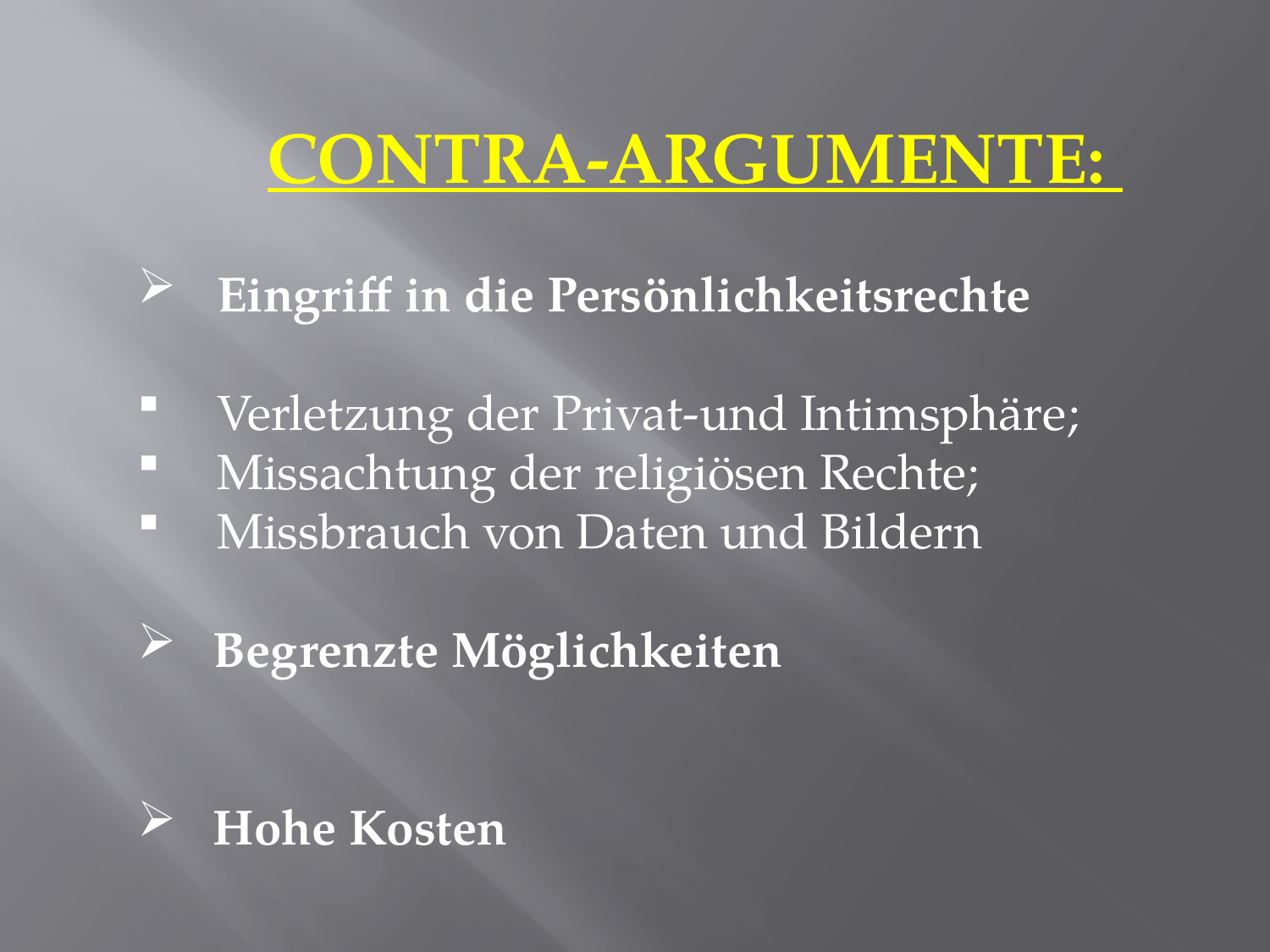

CONTRA-ARGUMENTE:
Eingriff in die Persönlichkeitsrechte

Verletzung der Privat-und Intimsphäre;
Missachtung der religiösen Rechte;
Missbrauch von Daten und Bildern

 Begrenzte Möglichkeiten

 Hohe Kosten